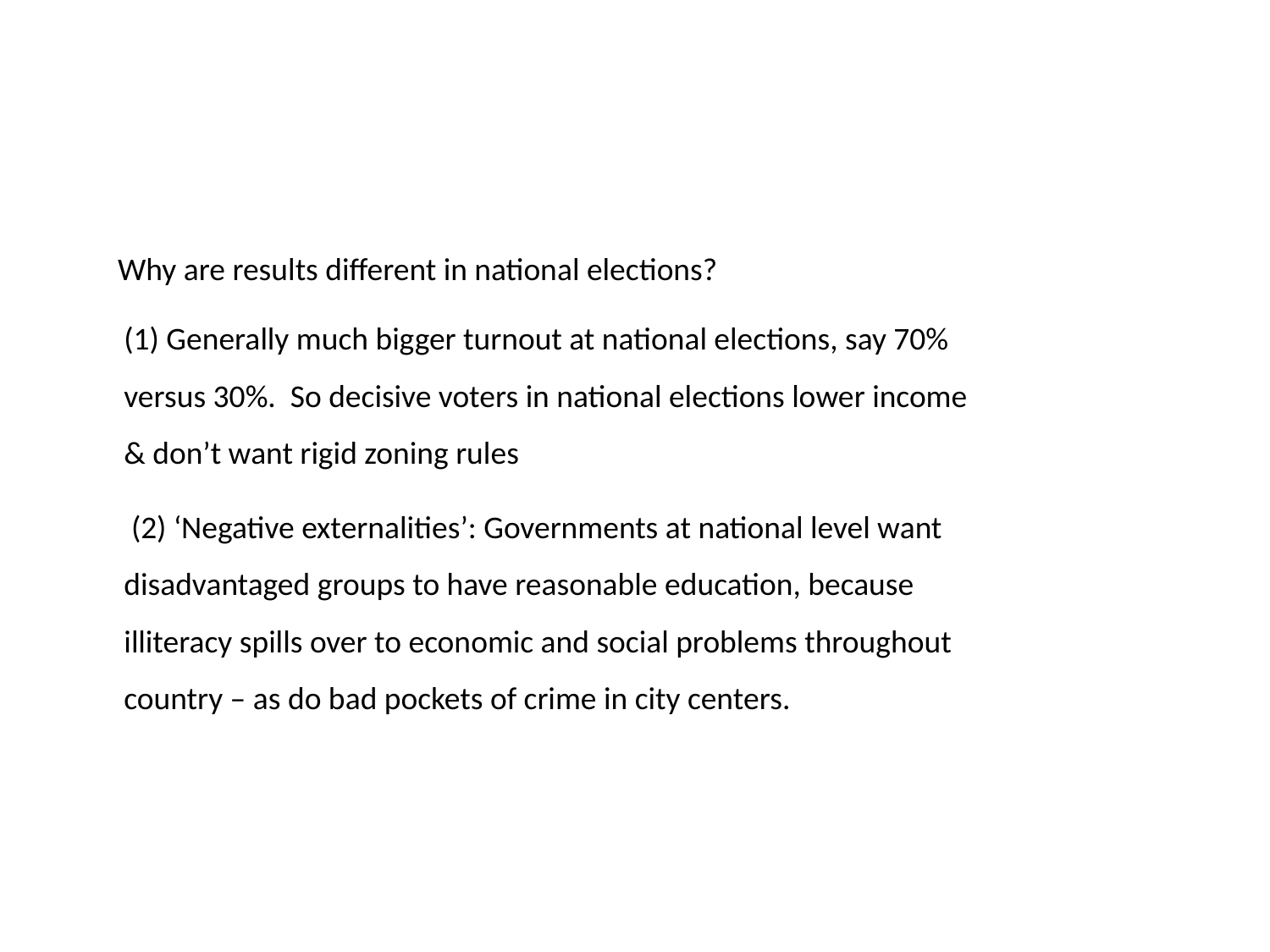

Why are results different in national elections?
(1) Generally much bigger turnout at national elections, say 70% versus 30%.  So decisive voters in national elections lower income & don’t want rigid zoning rules
 (2) ‘Negative externalities’: Governments at national level want disadvantaged groups to have reasonable education, because illiteracy spills over to economic and social problems throughout country – as do bad pockets of crime in city centers.